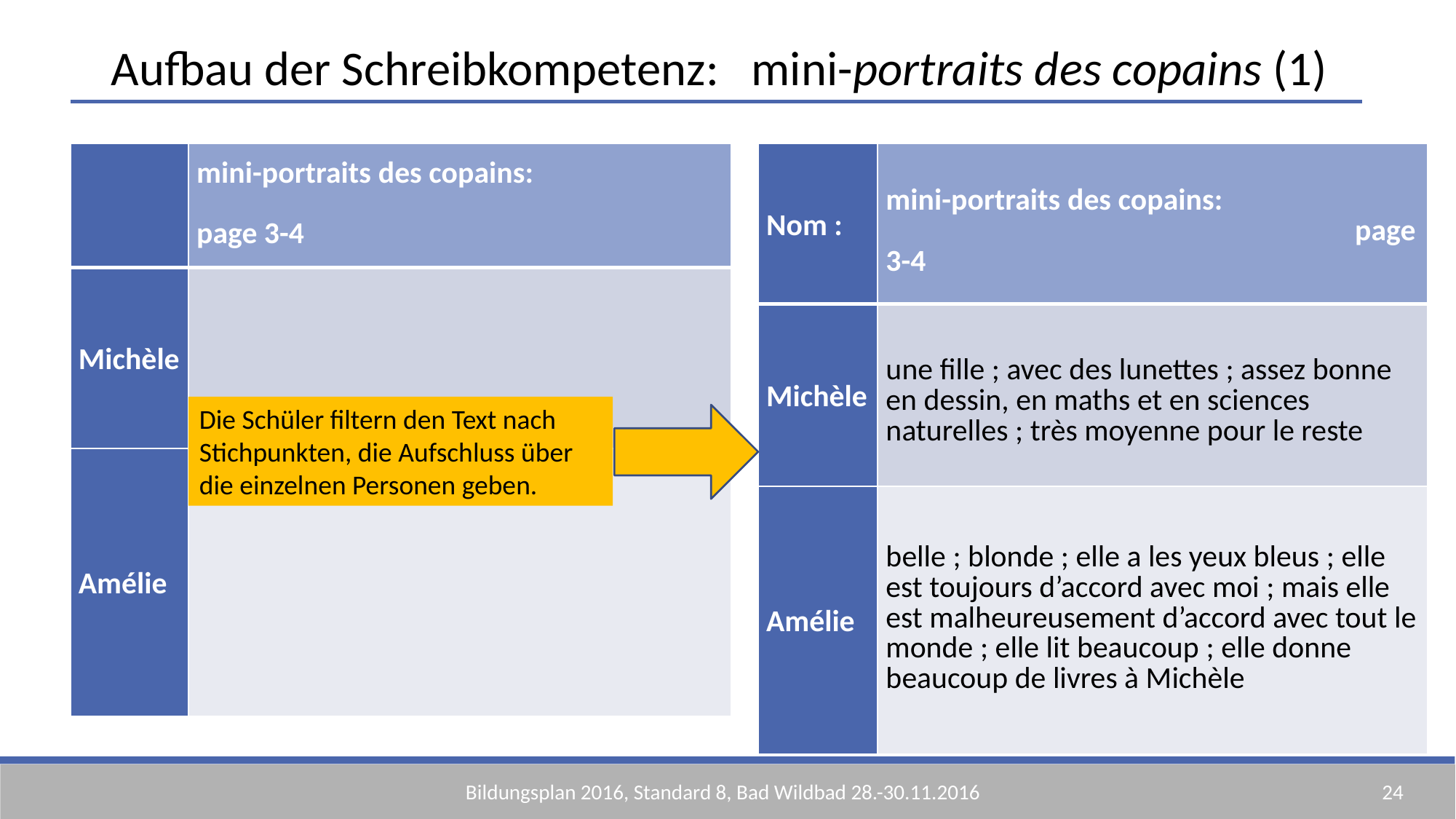

Aufbau der Schreibkompetenz:   mini-portraits des copains (1)
|  | mini-portraits des copains: page 3-4 |
| --- | --- |
| Michèle |  |
| Amélie |  |
| Nom : | mini-portraits des copains: page 3-4 |
| --- | --- |
| Michèle | une fille ; avec des lunettes ; assez bonne en dessin, en maths et en sciences naturelles ; très moyenne pour le reste |
| Amélie | belle ; blonde ; elle a les yeux bleus ; elle est toujours d’accord avec moi ; mais elle est malheureusement d’accord avec tout le monde ; elle lit beaucoup ; elle donne beaucoup de livres à Michèle |
Die Schüler filtern den Text nach Stichpunkten, die Aufschluss über die einzelnen Personen geben.